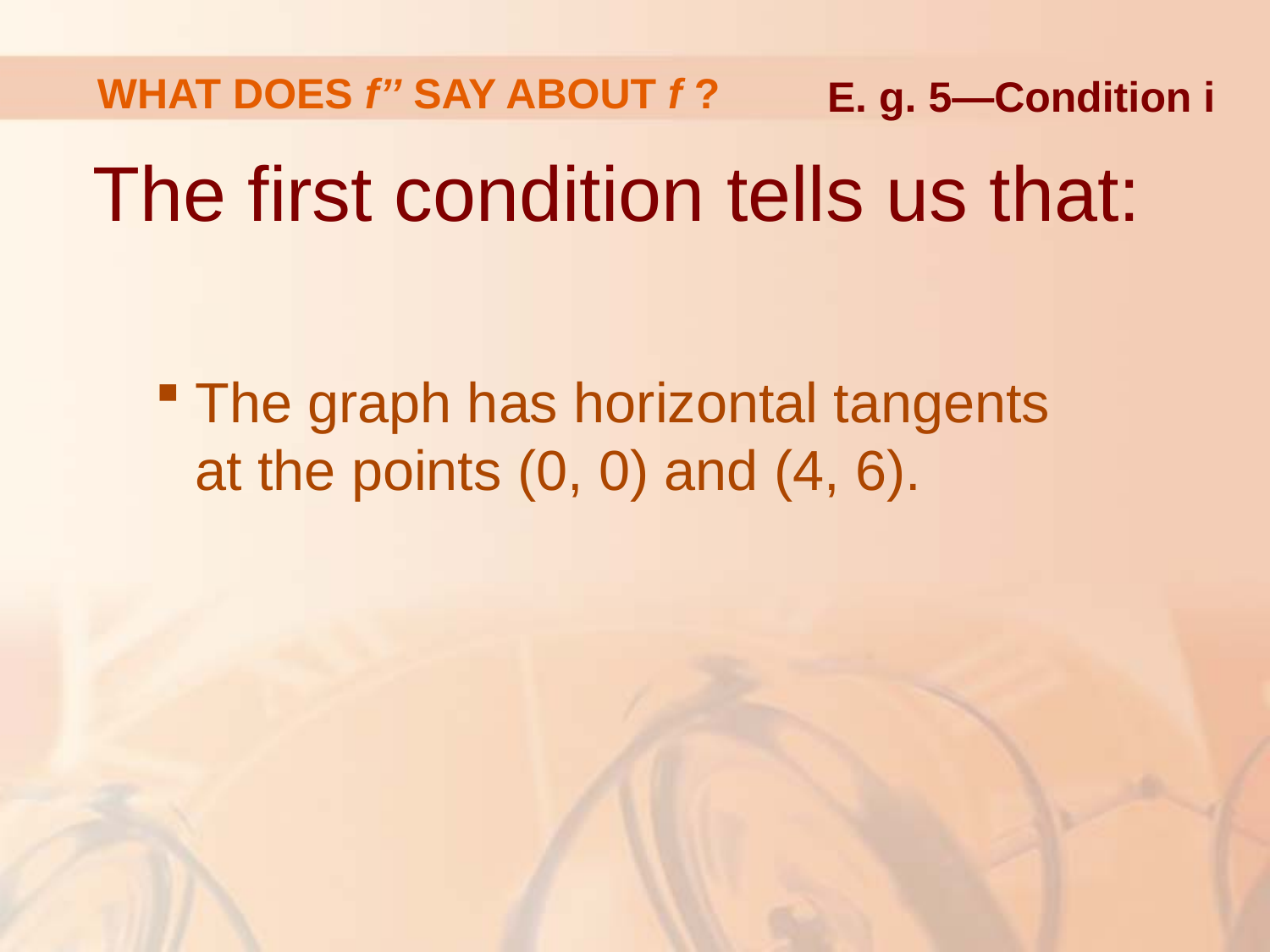

# WHAT DOES f’’ SAY ABOUT f ?
E. g. 5—Condition i
The first condition tells us that:

The graph has horizontal tangents
at the points (0, 0) and (4, 6).